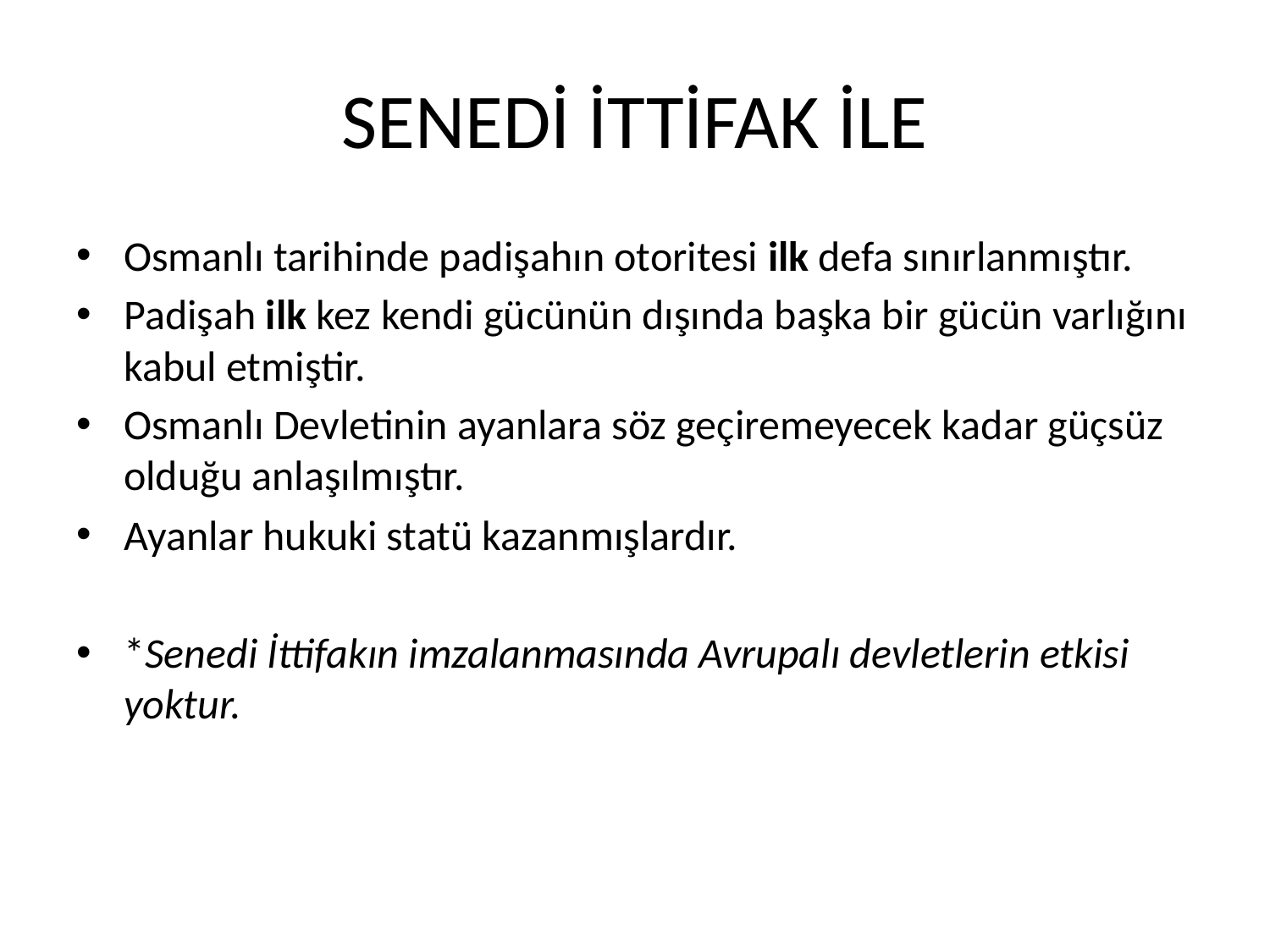

# SENEDİ İTTİFAK İLE
Osmanlı tarihinde padişahın otoritesi ilk defa sınırlanmıştır.
Padişah ilk kez kendi gücünün dışında başka bir gücün varlığını kabul etmiştir.
Osmanlı Devletinin ayanlara söz geçiremeyecek kadar güçsüz olduğu anlaşılmıştır.
Ayanlar hukuki statü kazanmışlardır.

*Senedi İttifakın imzalanmasında Avrupalı devletlerin etkisi yoktur.